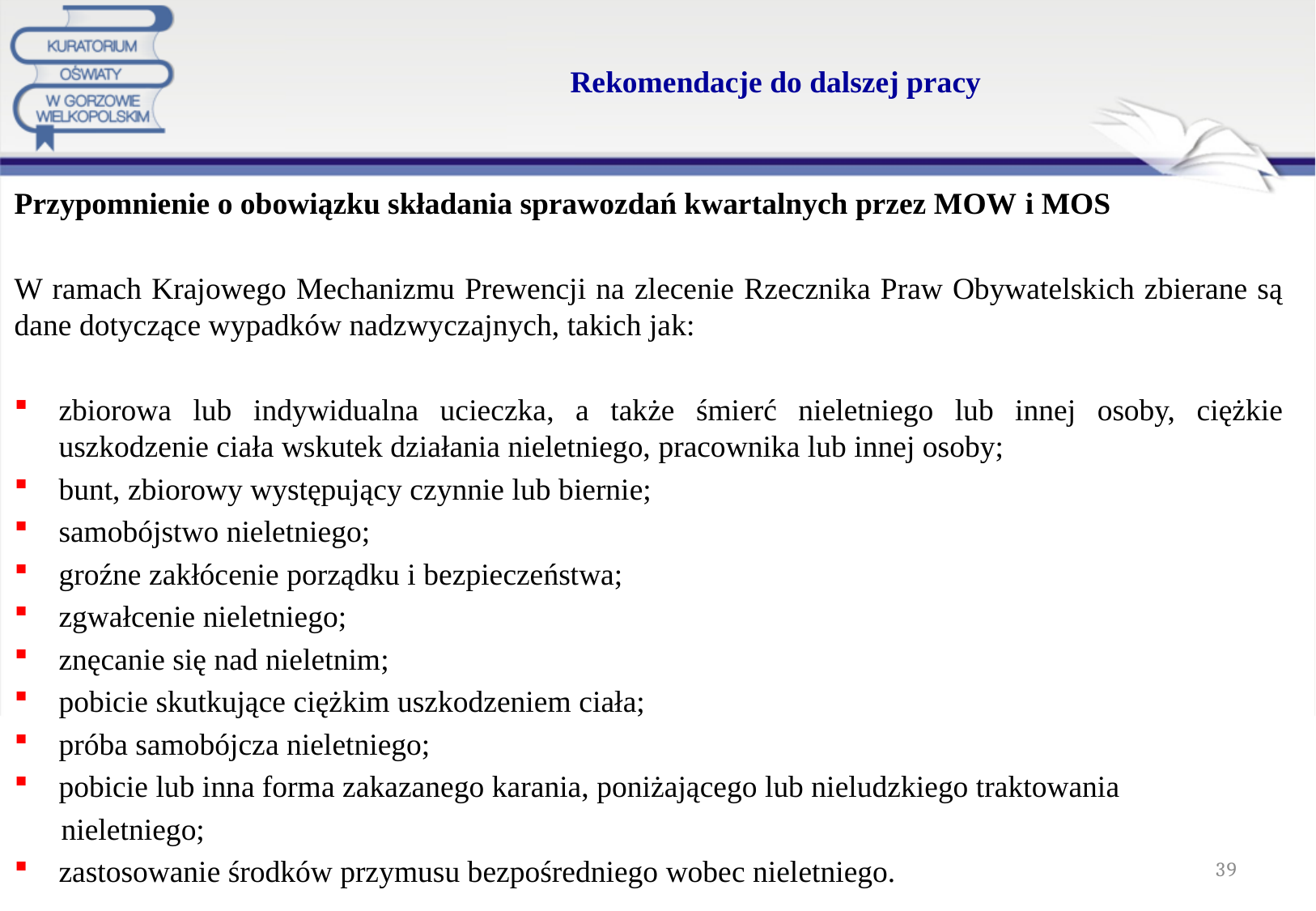

# Rekomendacje do dalszej pracy
Przypomnienie o obowiązku składania sprawozdań kwartalnych przez MOW i MOS

W ramach Krajowego Mechanizmu Prewencji na zlecenie Rzecznika Praw Obywatelskich zbierane są dane dotyczące wypadków nadzwyczajnych, takich jak:

zbiorowa lub indywidualna ucieczka, a także śmierć nieletniego lub innej osoby, ciężkie uszkodzenie ciała wskutek działania nieletniego, pracownika lub innej osoby;
bunt, zbiorowy występujący czynnie lub biernie;
samobójstwo nieletniego;
groźne zakłócenie porządku i bezpieczeństwa;
zgwałcenie nieletniego;
znęcanie się nad nieletnim;
pobicie skutkujące ciężkim uszkodzeniem ciała;
próba samobójcza nieletniego;
pobicie lub inna forma zakazanego karania, poniżającego lub nieludzkiego traktowania
nieletniego;
zastosowanie środków przymusu bezpośredniego wobec nieletniego.
39